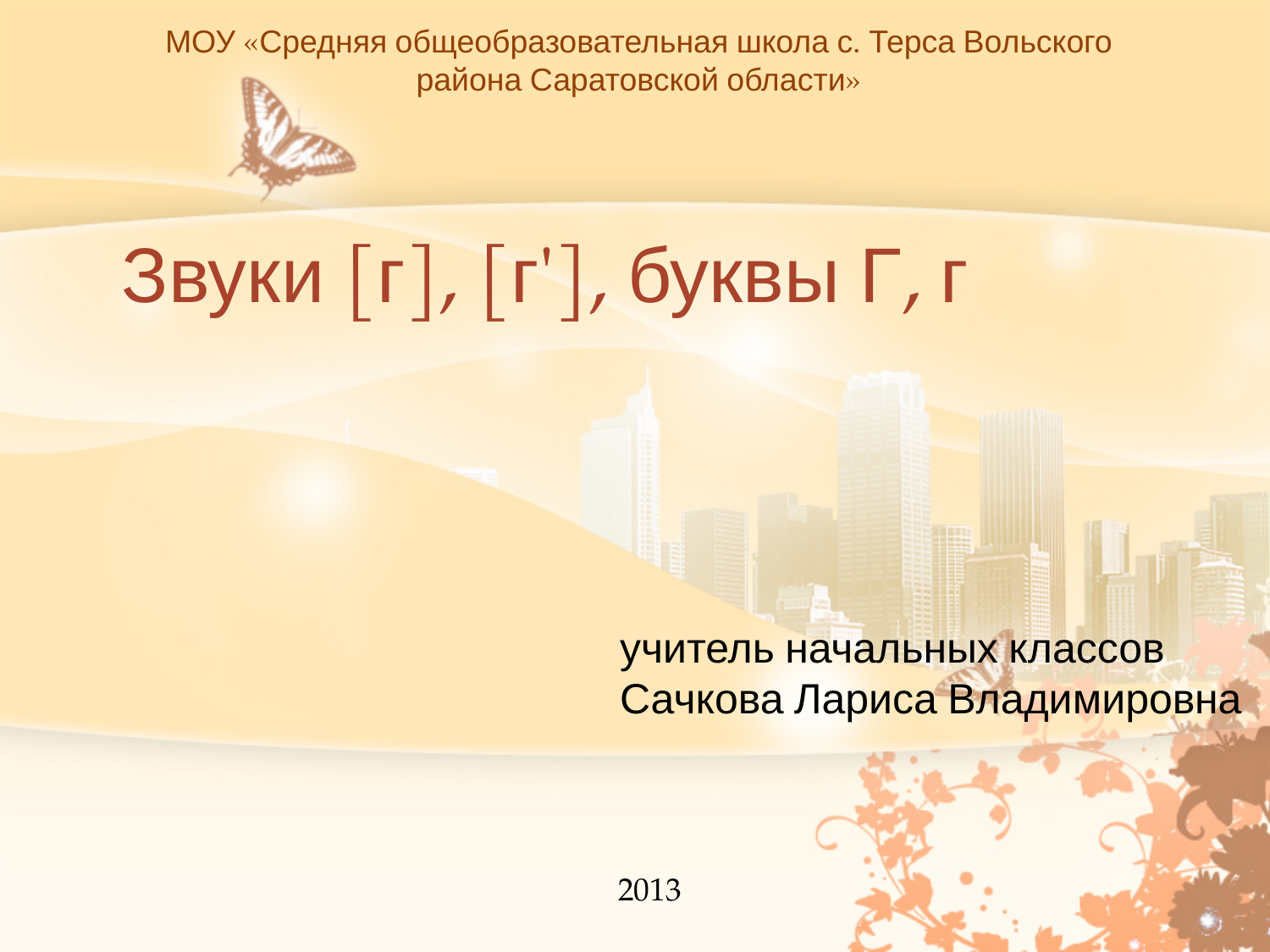

# МОУ «Средняя общеобразовательная школа с. Терса Вольского района Саратовской области»
Звуки [г], [г'], буквы Г, г
учитель начальных классов
Сачкова Лариса Владимировна
2013